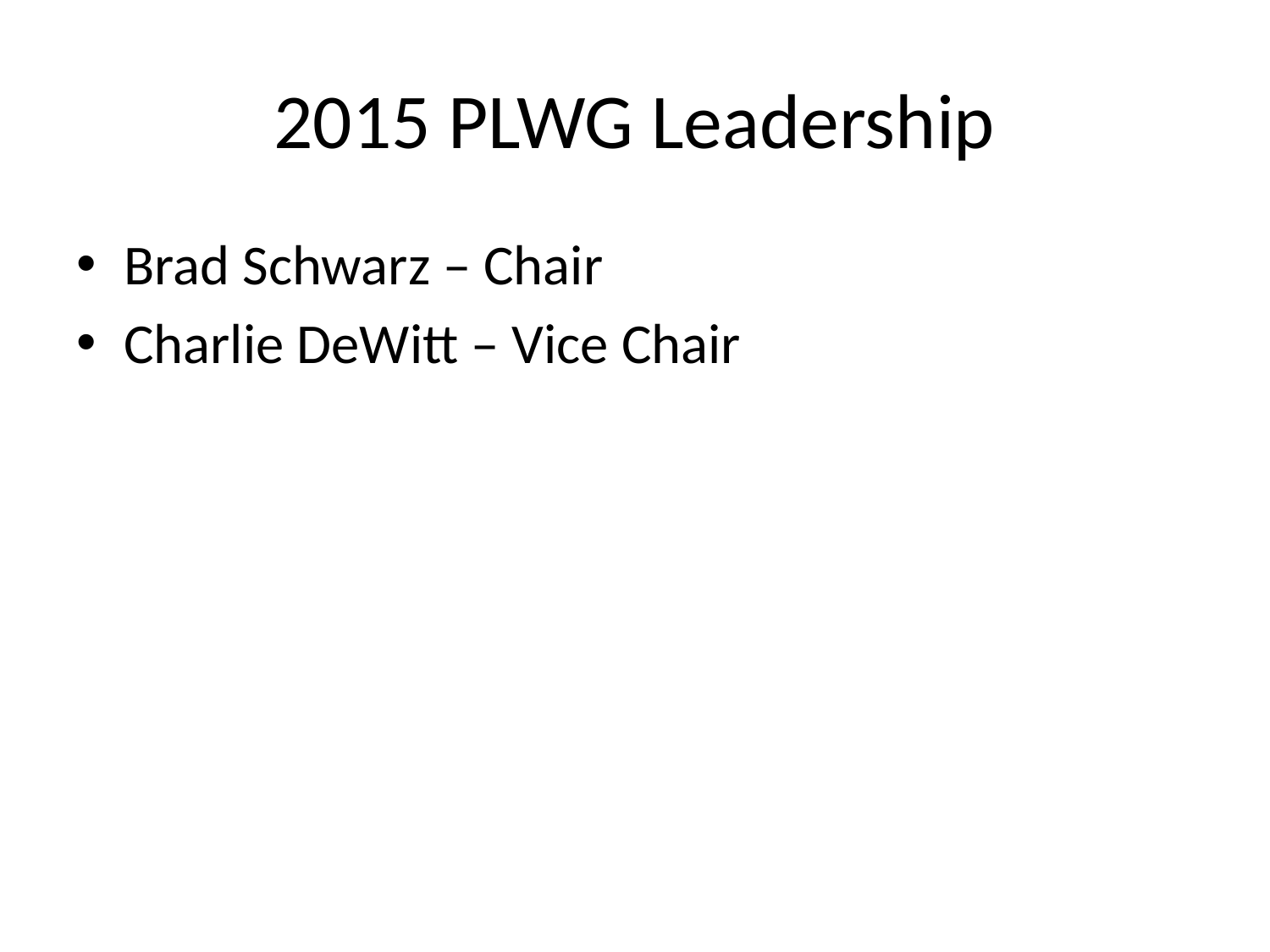

# 2015 PLWG Leadership
Brad Schwarz – Chair
Charlie DeWitt – Vice Chair